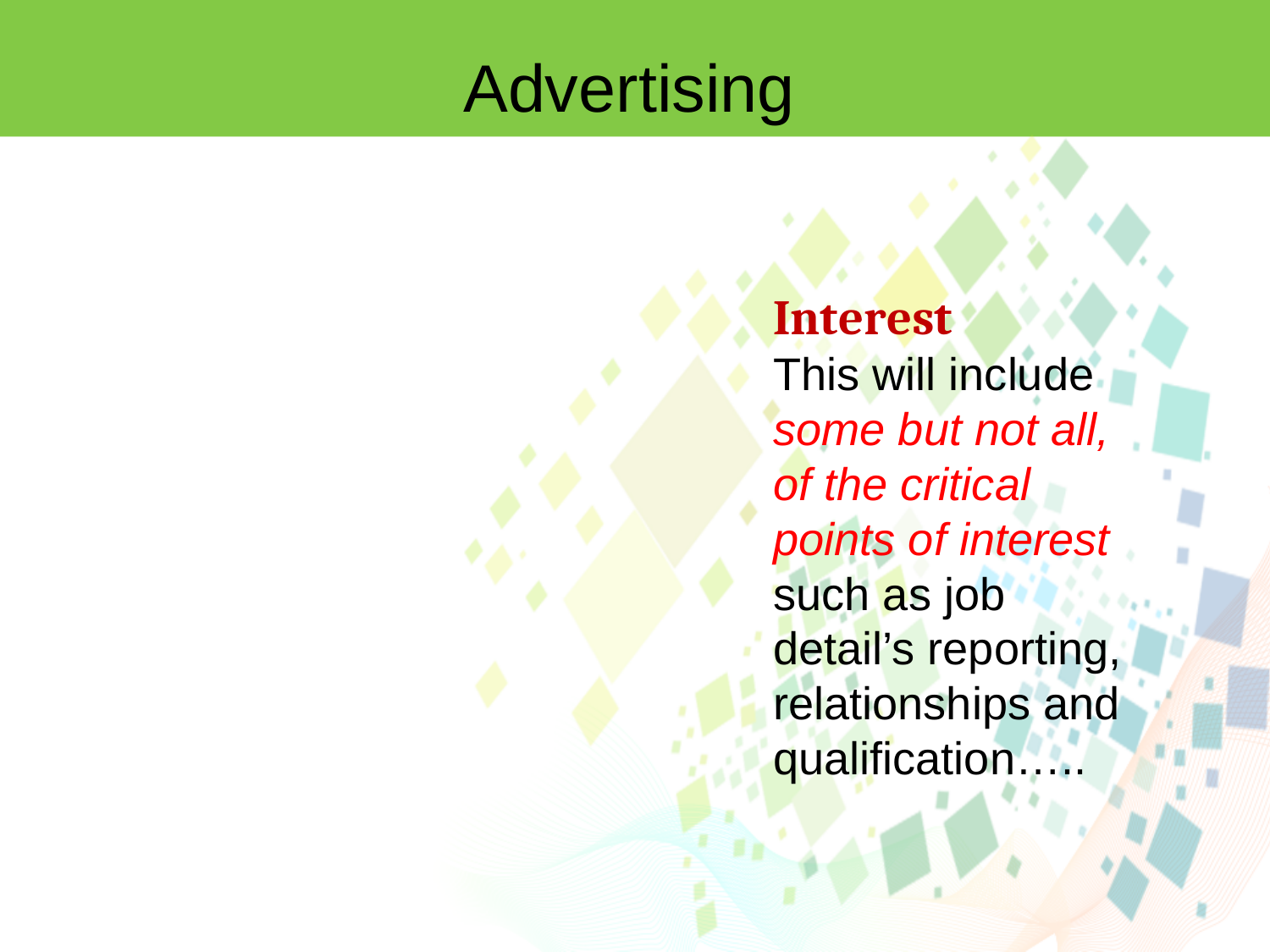

Advertising
Interest
This will include some but not all, of the critical points of interest such as job detail’s reporting, relationships and qualification…..